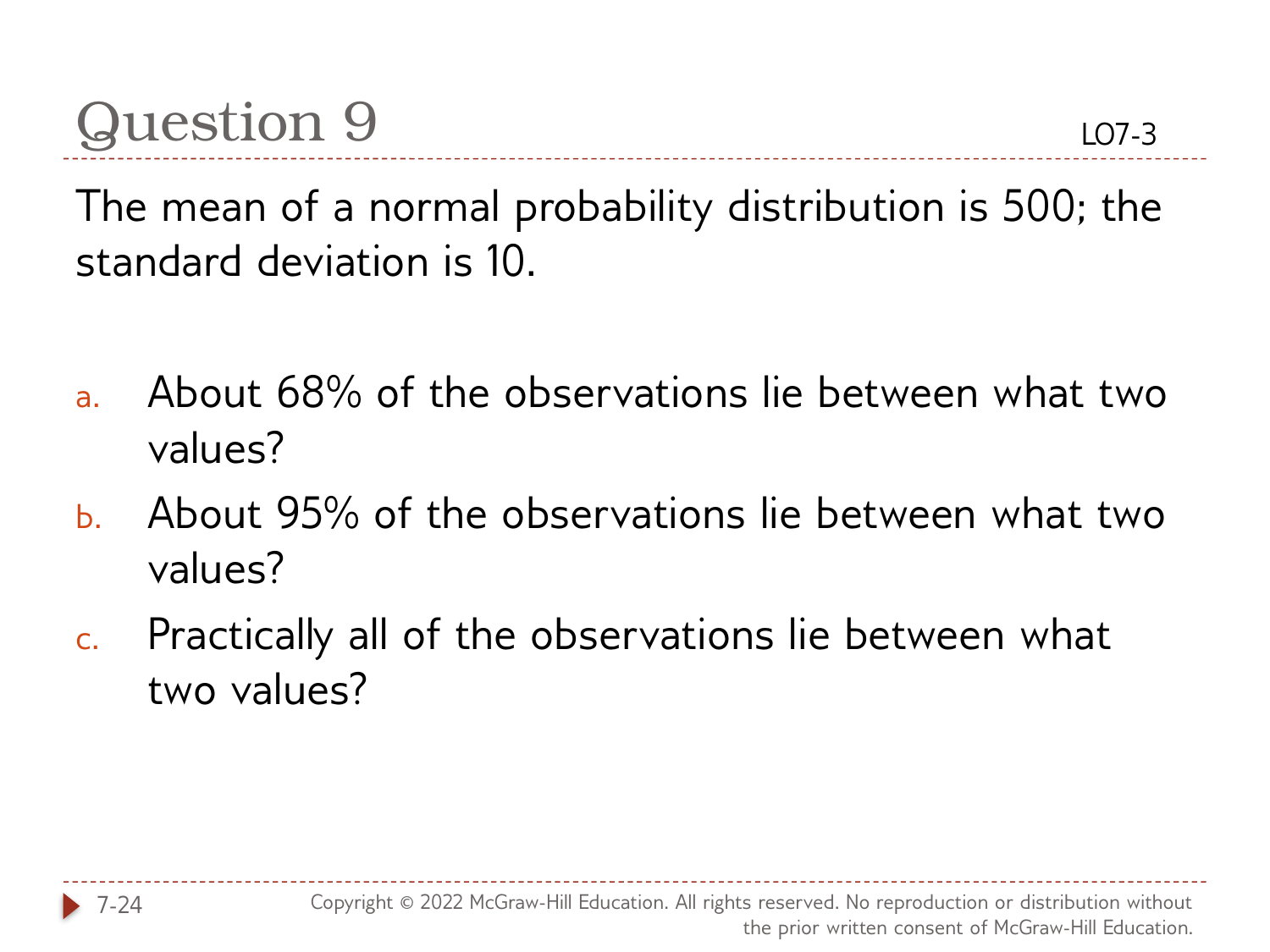

# Question 9
LO7-3
The mean of a normal probability distribution is 500; the standard deviation is 10.

About 68% of the observations lie between what two values?
About 95% of the observations lie between what two values?
Practically all of the observations lie between what two values?
7-24
Copyright © 2022 McGraw-Hill Education. All rights reserved. No reproduction or distribution without the prior written consent of McGraw-Hill Education.